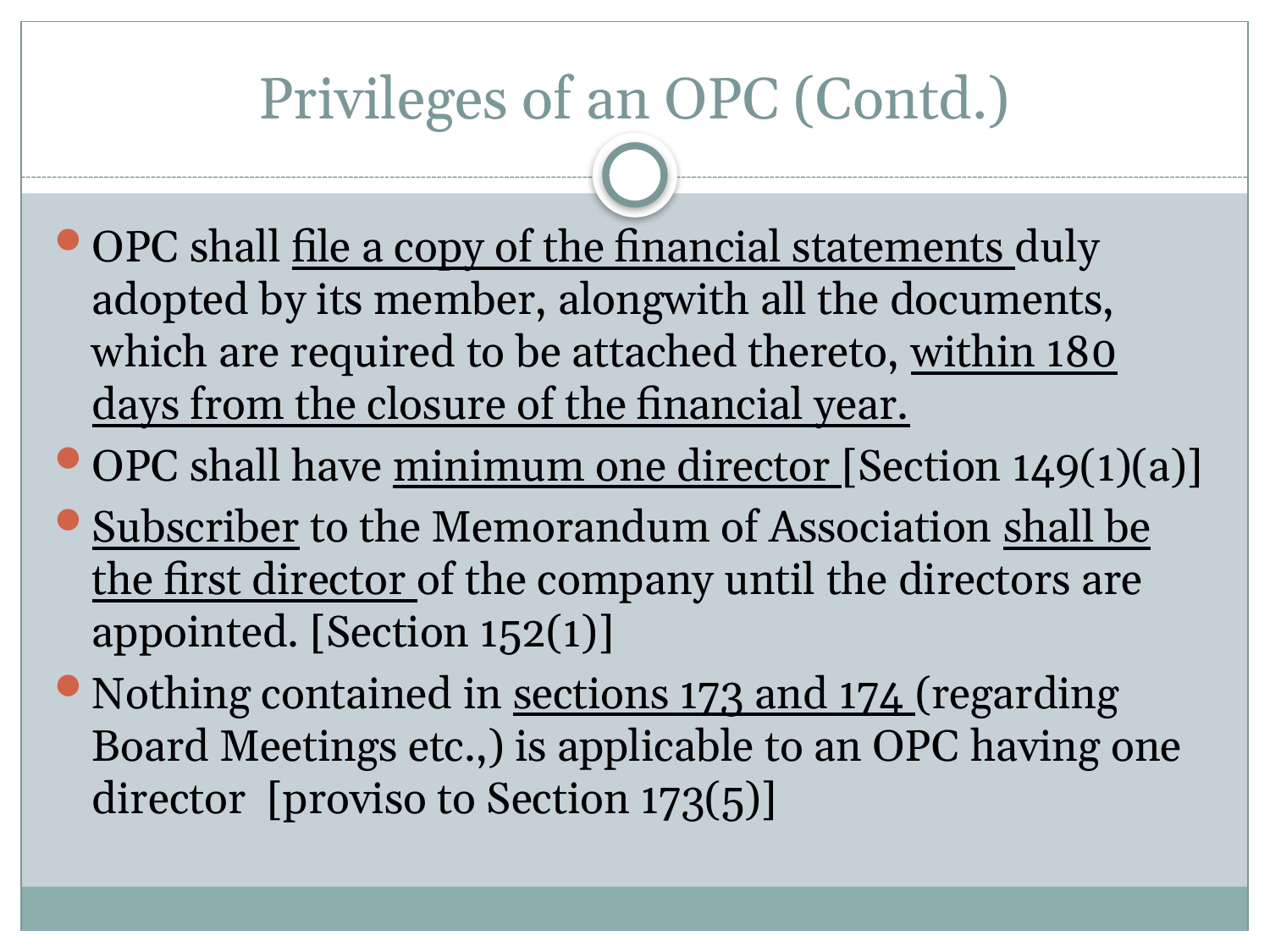

# Privileges of an OPC (Contd.)
OPC shall file a copy of the financial statements duly adopted by its member, alongwith all the documents, which are required to be attached thereto, within 180 days from the closure of the financial year.
OPC shall have minimum one director [Section 149(1)(a)]
Subscriber to the Memorandum of Association shall be the first director of the company until the directors are appointed. [Section 152(1)]
Nothing contained in sections 173 and 174 (regarding Board Meetings etc.,) is applicable to an OPC having one director  [proviso to Section 173(5)]